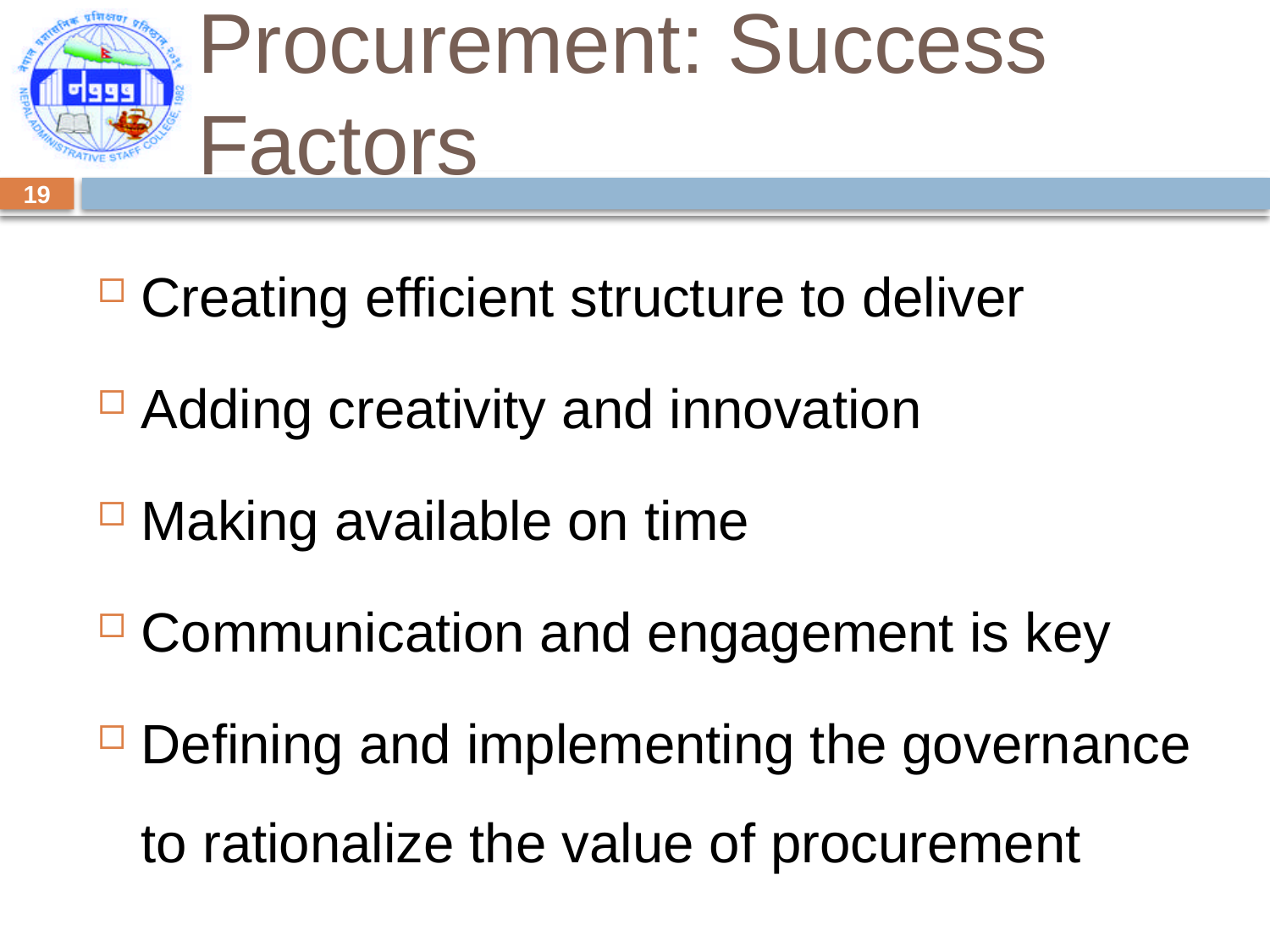

# Procurement: Success Factors
19
Creating efficient structure to deliver
Adding creativity and innovation
Making available on time
Communication and engagement is key
Defining and implementing the governance to rationalize the value of procurement